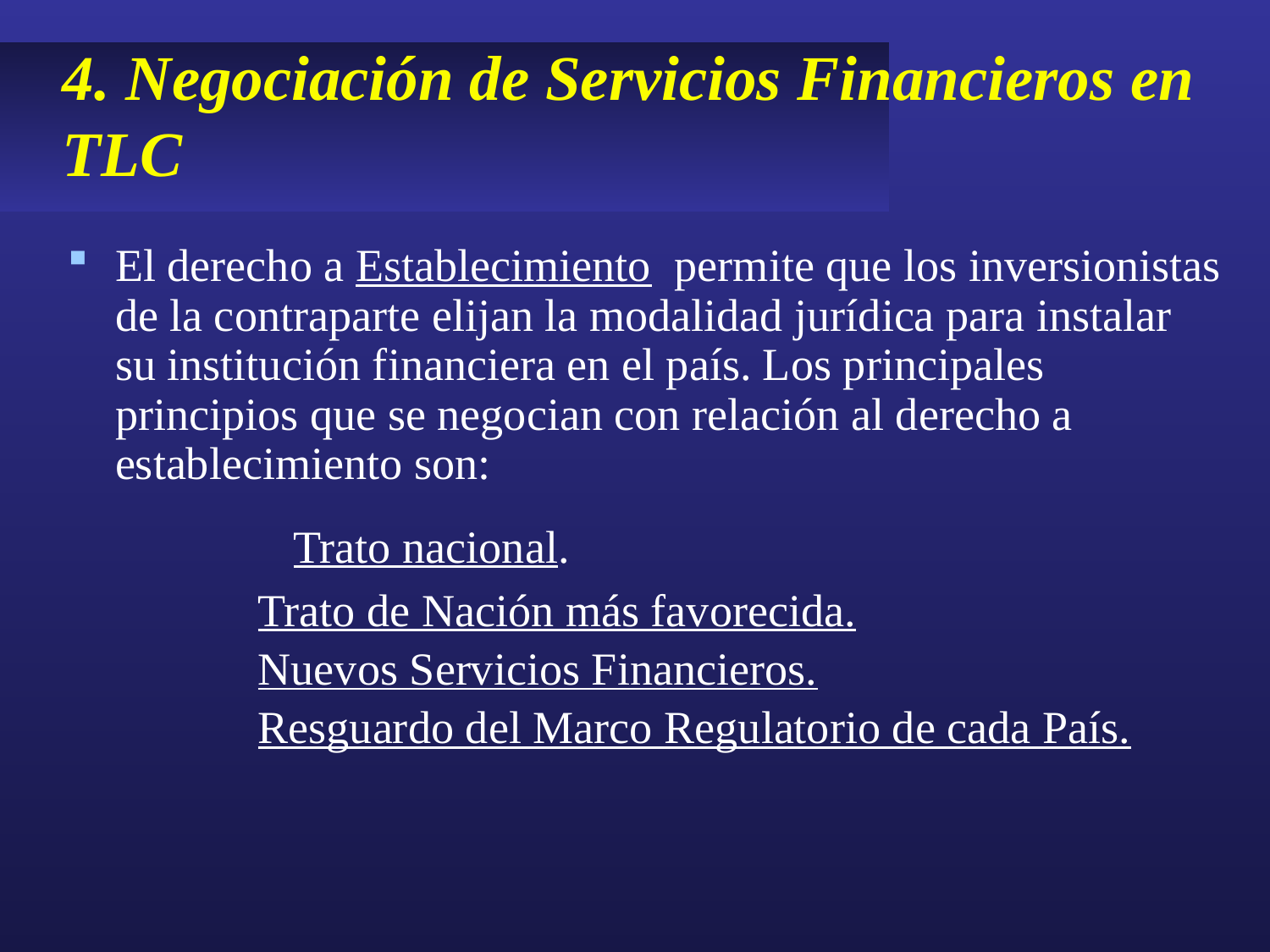

# 4. Negociación de Servicios Financieros en TLC

El derecho a Establecimiento  permite que los inversionistas de la contraparte elijan la modalidad jurídica para instalar su institución financiera en el país. Los principales principios que se negocian con relación al derecho a establecimiento son:
		   Trato nacional.
Trato de Nación más favorecida.
Nuevos Servicios Financieros.
Resguardo del Marco Regulatorio de cada País.